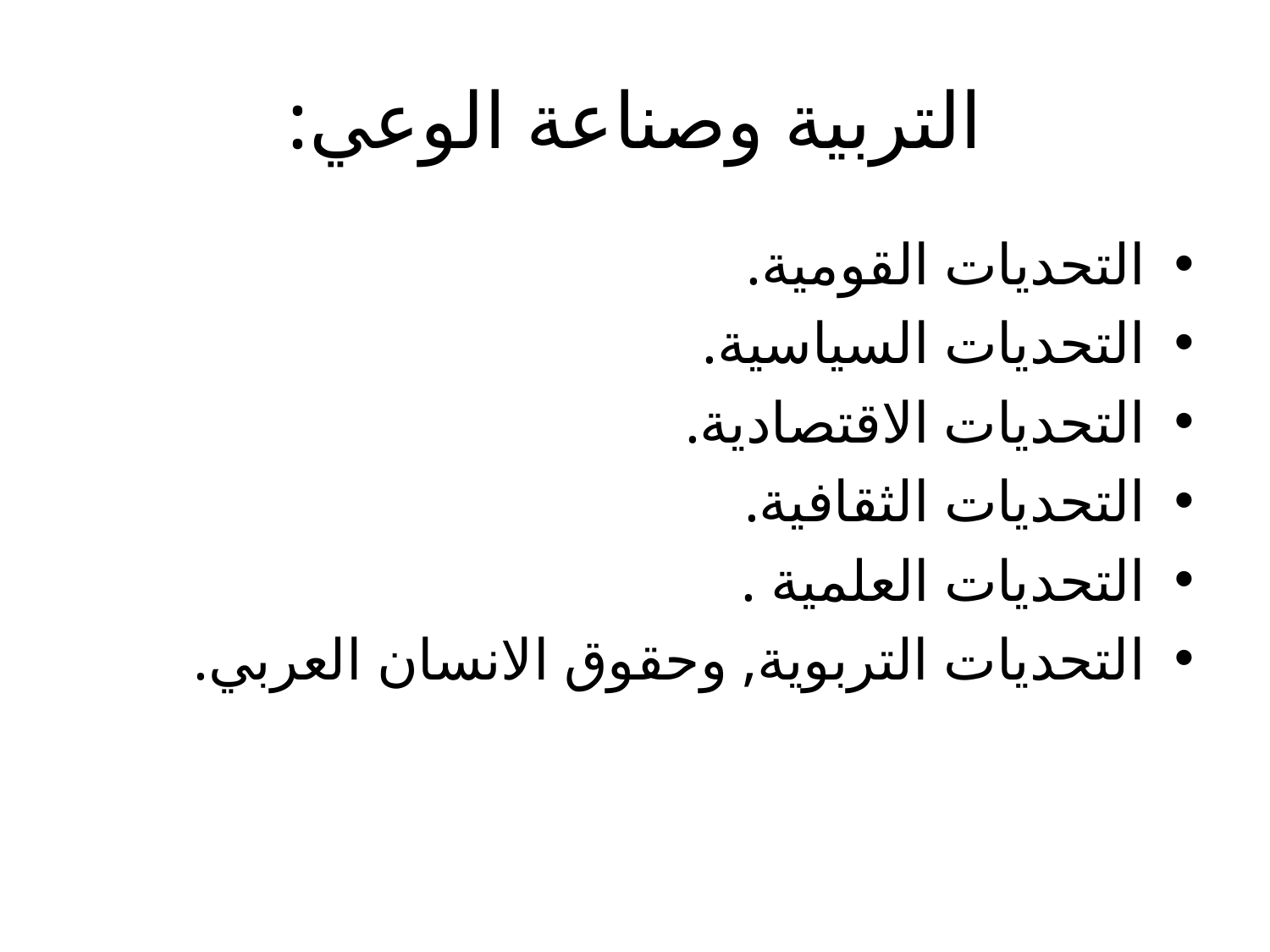

# التربية وصناعة الوعي:
التحديات القومية.
التحديات السياسية.
التحديات الاقتصادية.
التحديات الثقافية.
التحديات العلمية .
التحديات التربوية, وحقوق الانسان العربي.